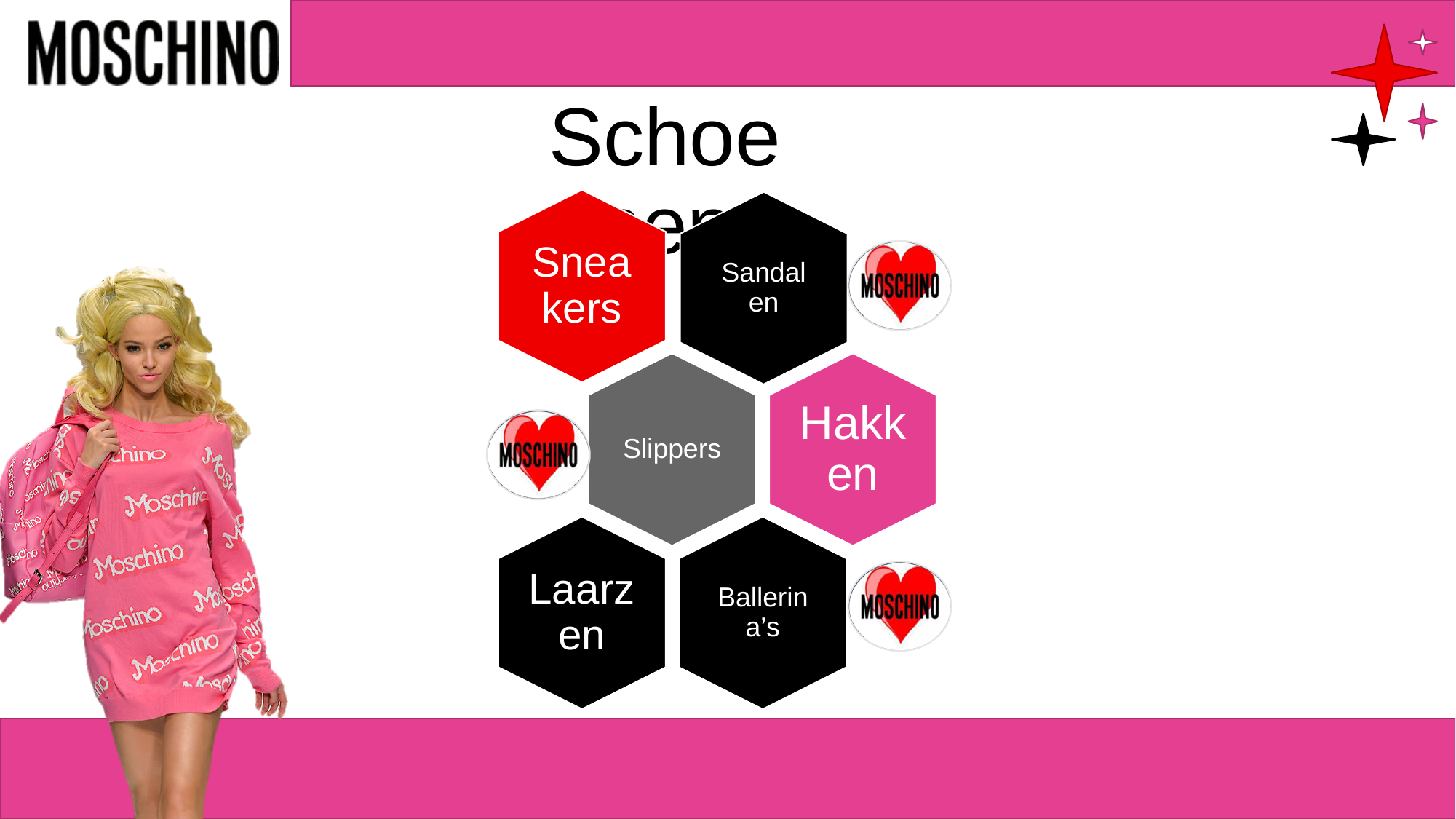

# Schoenen
Sandalen

Sneakers
Slippers

Hakken
Ballerina’s

Laarzen